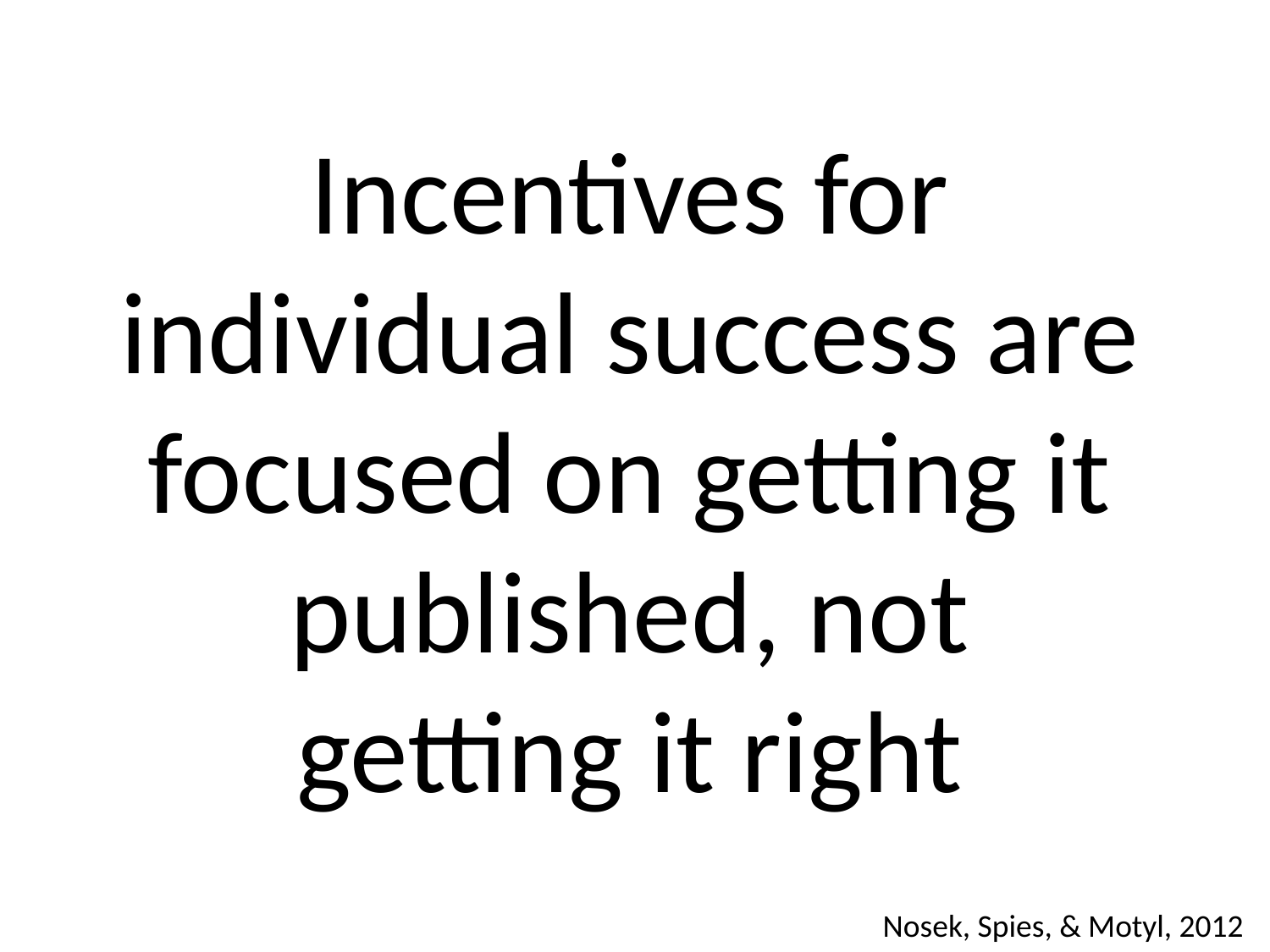

Incentives for individual success are focused on getting it published, not getting it right
Nosek, Spies, & Motyl, 2012